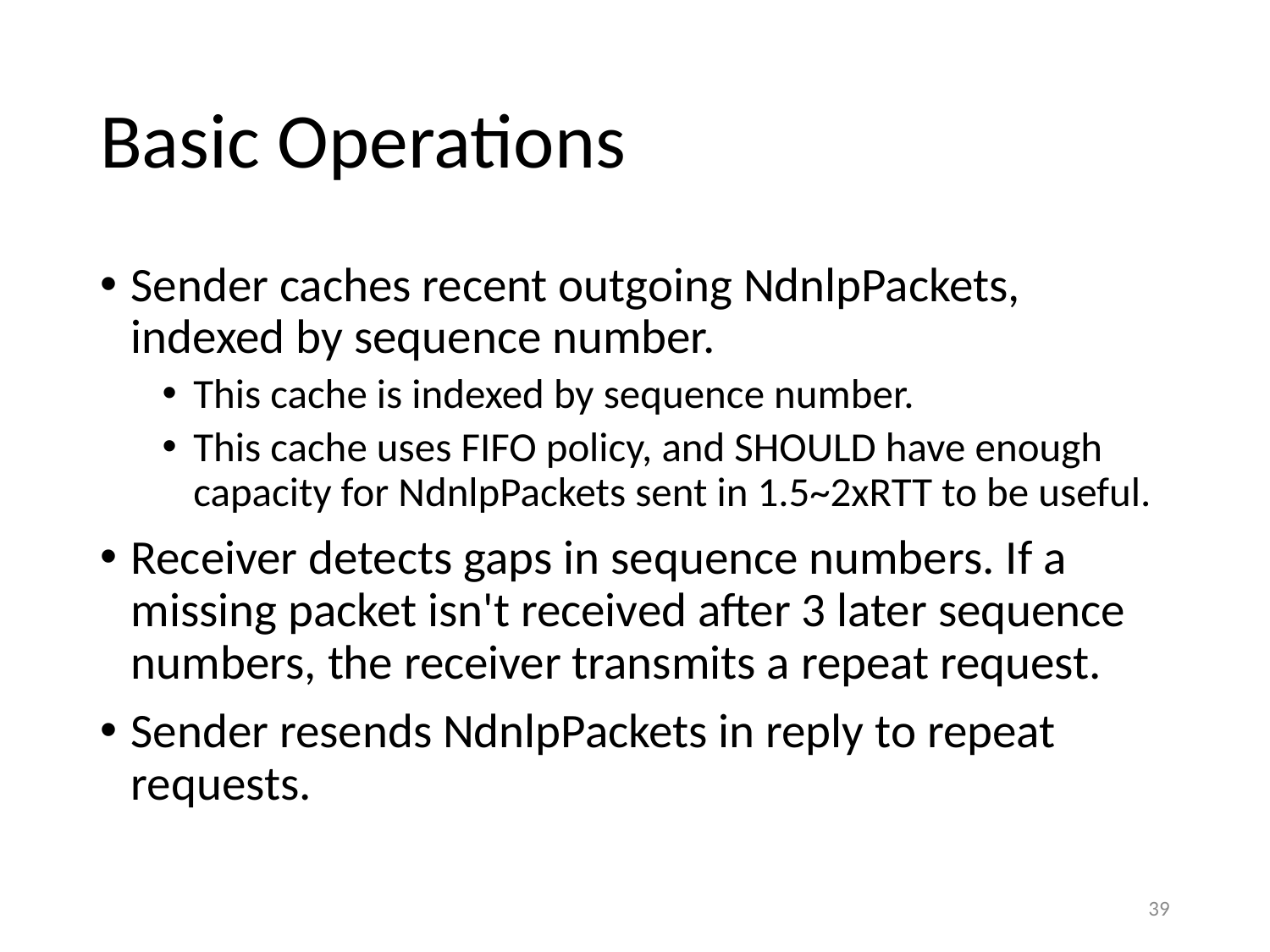

# Basic Operations
Sender caches recent outgoing NdnlpPackets, indexed by sequence number.
This cache is indexed by sequence number.
This cache uses FIFO policy, and SHOULD have enough capacity for NdnlpPackets sent in 1.5~2xRTT to be useful.
Receiver detects gaps in sequence numbers. If a missing packet isn't received after 3 later sequence numbers, the receiver transmits a repeat request.
Sender resends NdnlpPackets in reply to repeat requests.
39